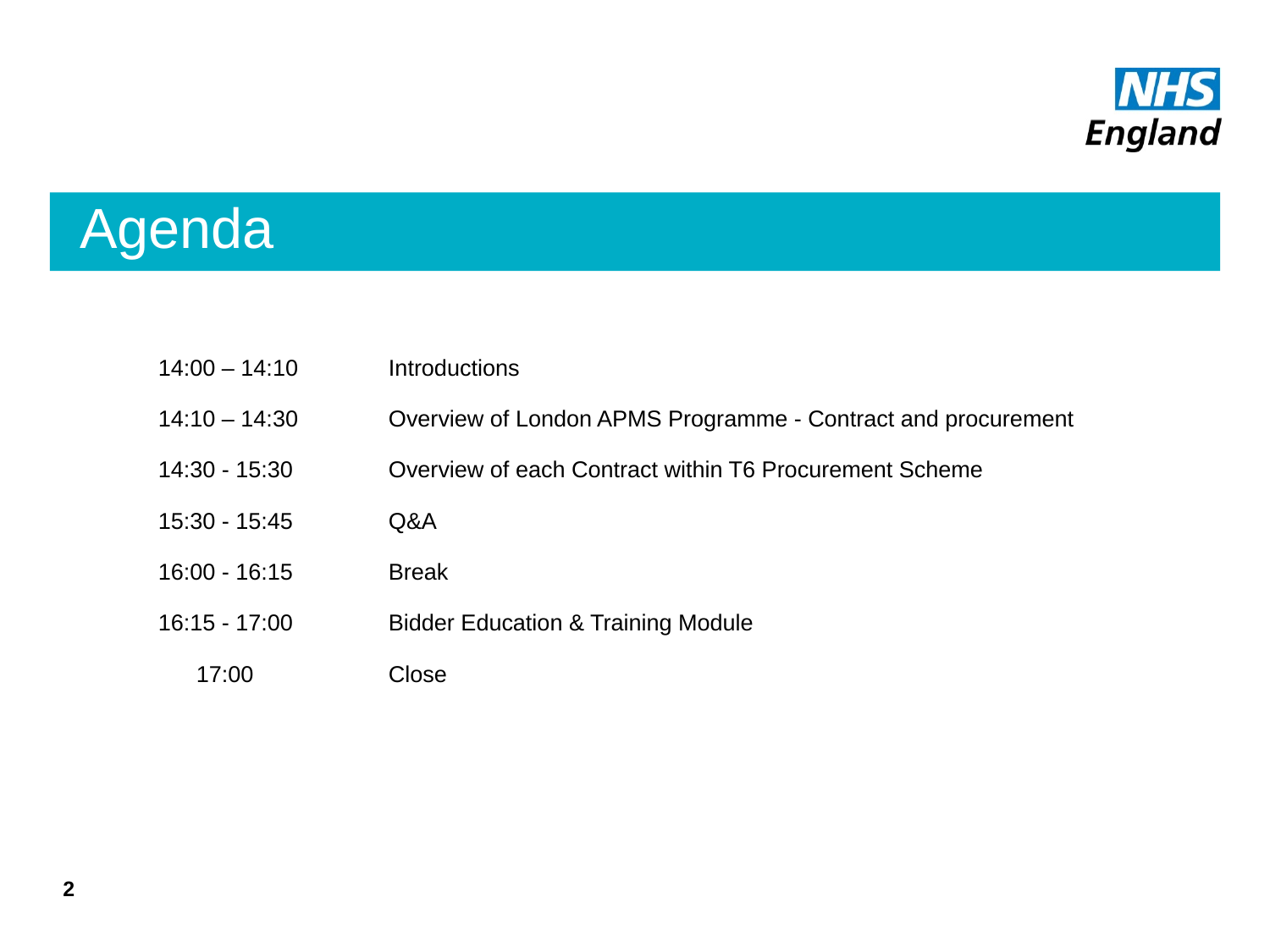

# Agenda
| 14:00 – 14:10 |  | Introductions |
| --- | --- | --- |
| 14:10 – 14:30 |  | Overview of London APMS Programme - Contract and procurement |
| 14:30 - 15:30 |  | Overview of each Contract within T6 Procurement Scheme |
| 15:30 - 15:45 |  | Q&A |
| 16:00 - 16:15 |  | Break |
| 16:15 - 17:00 |  | Bidder Education & Training Module |
| 17:00 |  | Close |
2